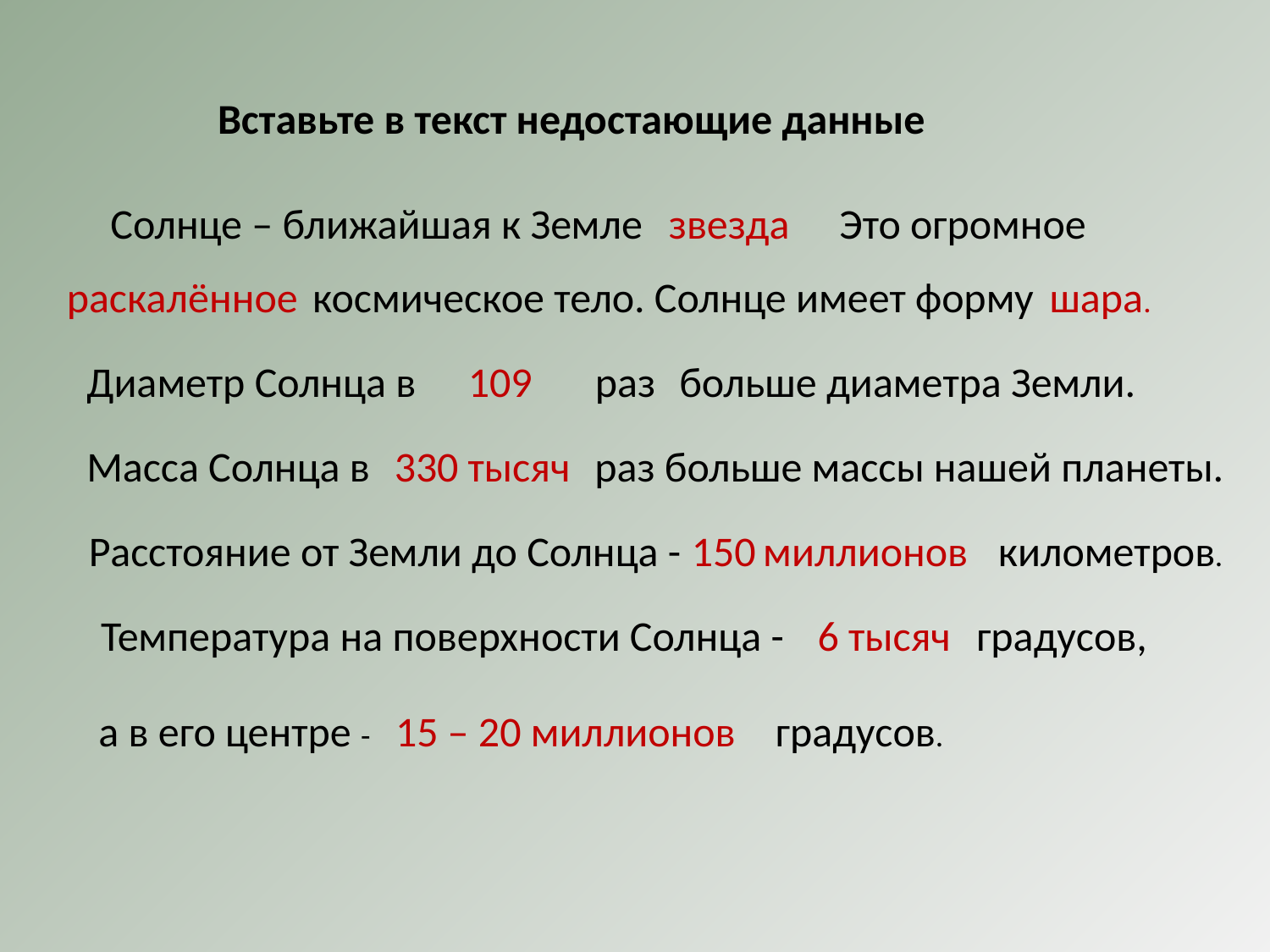

Вставьте в текст недостающие данные
Солнце – ближайшая к Земле
звезда
Это огромное
раскалённое
космическое тело. Солнце имеет форму
шара.
Диаметр Солнца в
109
раз
больше диаметра Земли.
Масса Солнца в
330 тысяч
раз больше массы нашей планеты.
 Расстояние от Земли до Солнца -
150 миллионов
километров.
Температура на поверхности Солнца -
6 тысяч
градусов,
а в его центре -
15 – 20 миллионов
градусов.